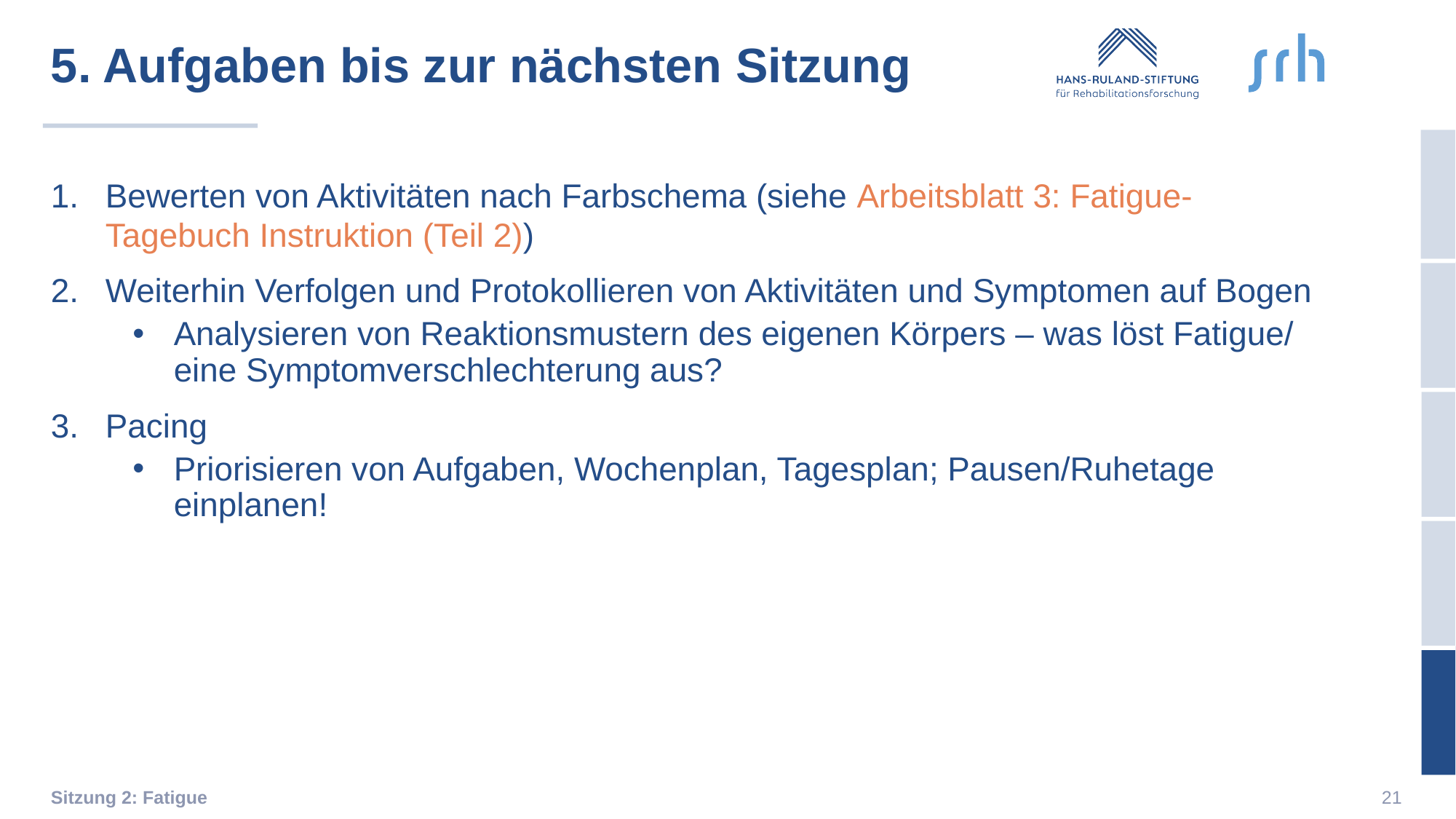

# 5. Aufgaben bis zur nächsten Sitzung
Bewerten von Aktivitäten nach Farbschema (siehe Arbeitsblatt 3: Fatigue-Tagebuch Instruktion (Teil 2))
Weiterhin Verfolgen und Protokollieren von Aktivitäten und Symptomen auf Bogen
Analysieren von Reaktionsmustern des eigenen Körpers – was löst Fatigue/ eine Symptomverschlechterung aus?
Pacing
Priorisieren von Aufgaben, Wochenplan, Tagesplan; Pausen/Ruhetage einplanen!

21
Sitzung 2: Fatigue